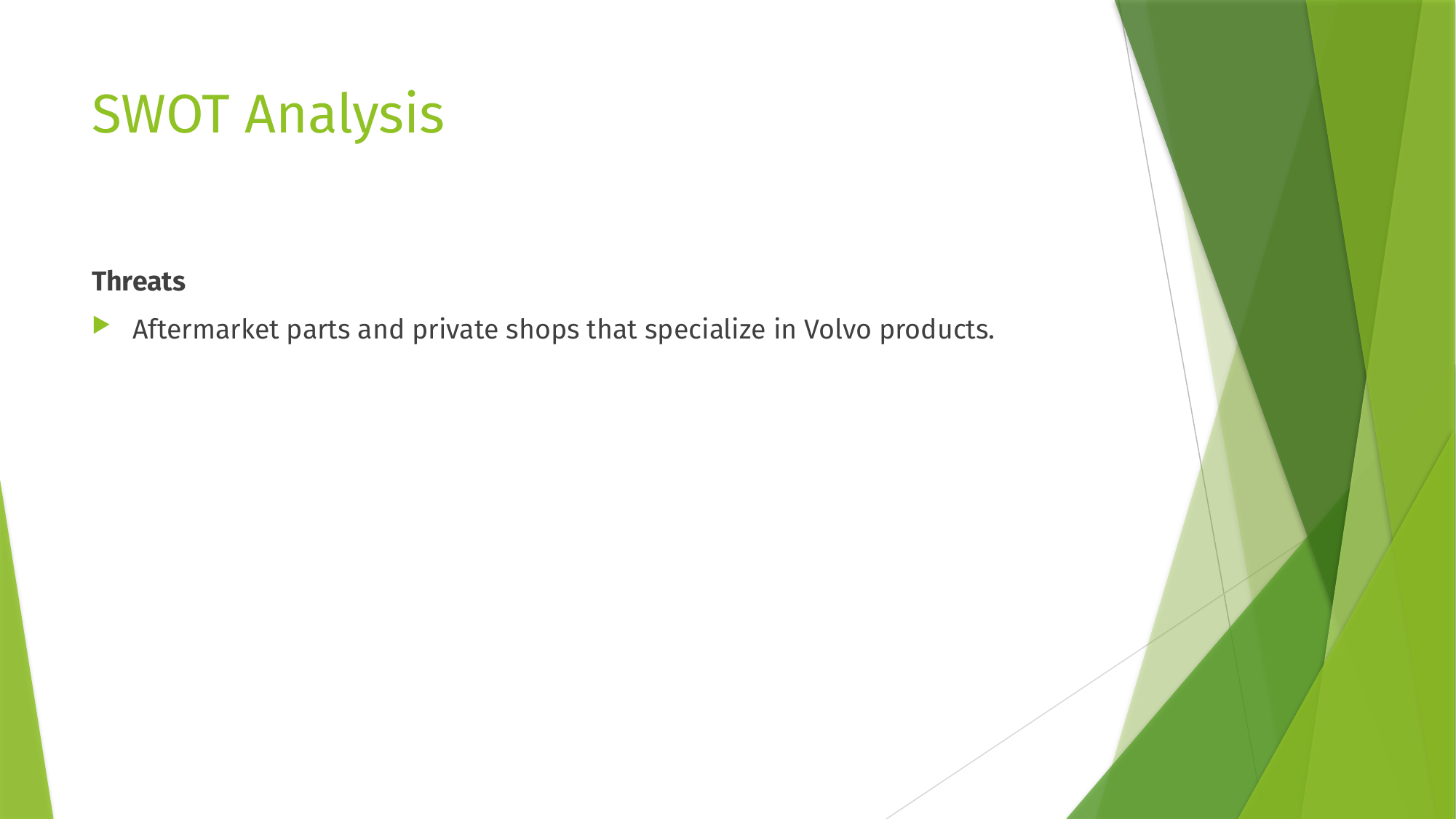

# SWOT Analysis
Threats
Aftermarket parts and private shops that specialize in Volvo products.